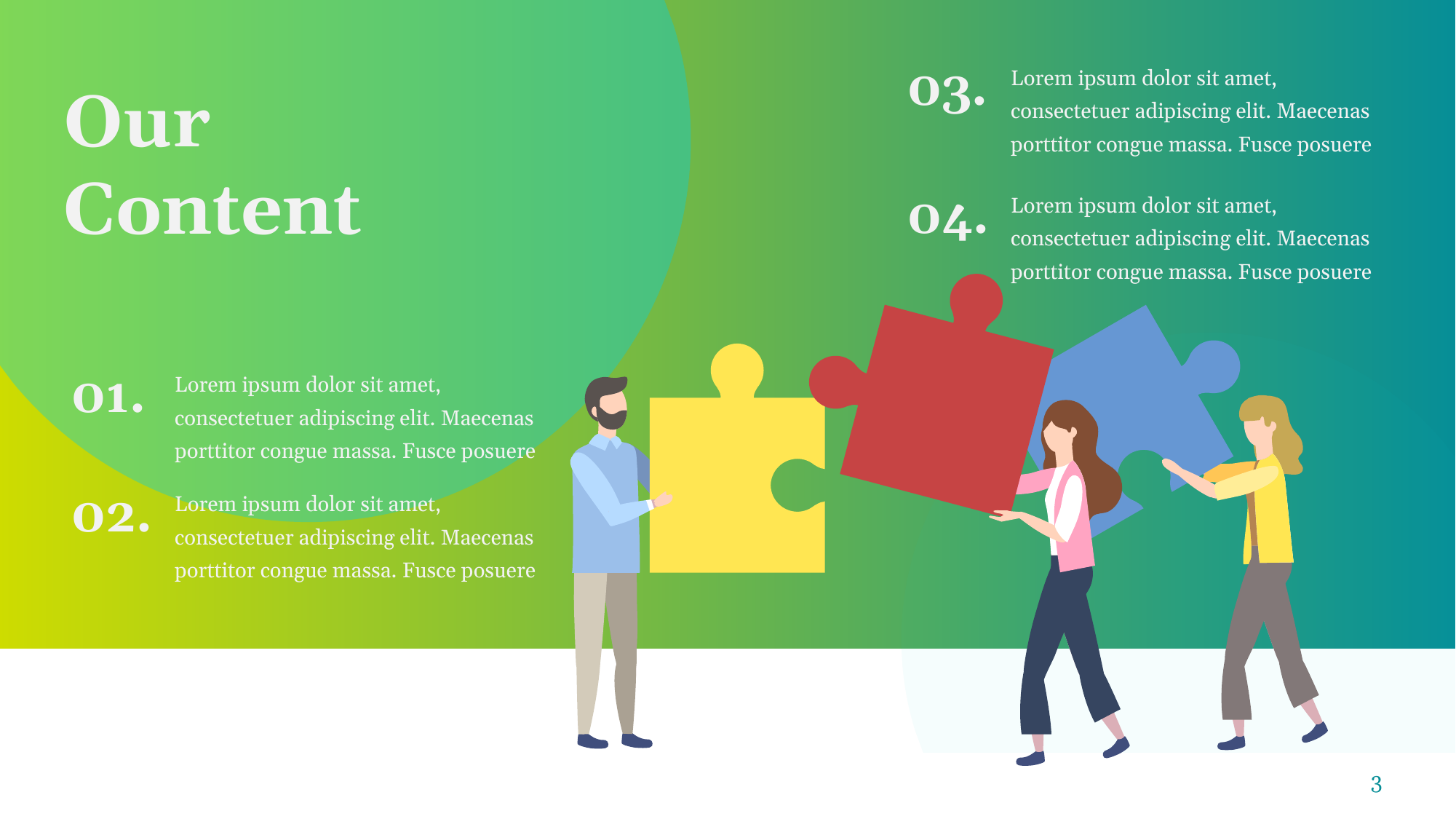

03.
Lorem ipsum dolor sit amet, consectetuer adipiscing elit. Maecenas porttitor congue massa. Fusce posuere
# Our Content
04.
Lorem ipsum dolor sit amet, consectetuer adipiscing elit. Maecenas porttitor congue massa. Fusce posuere

01.
Lorem ipsum dolor sit amet, consectetuer adipiscing elit. Maecenas porttitor congue massa. Fusce posuere
02.
Lorem ipsum dolor sit amet, consectetuer adipiscing elit. Maecenas porttitor congue massa. Fusce posuere